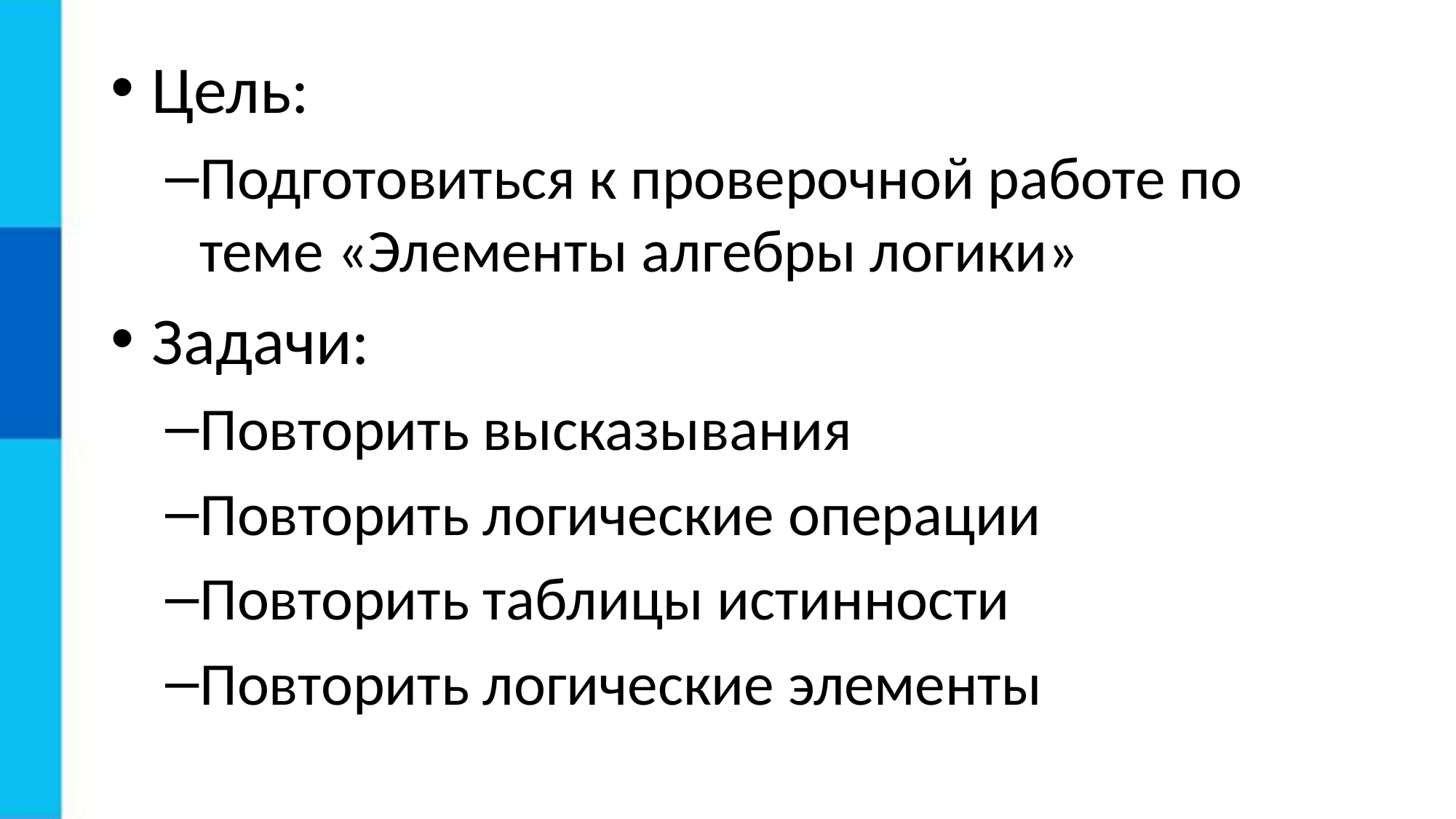

Цель:
Подготовиться к проверочной работе по теме «Элементы алгебры логики»
Задачи:
Повторить высказывания
Повторить логические операции
Повторить таблицы истинности
Повторить логические элементы